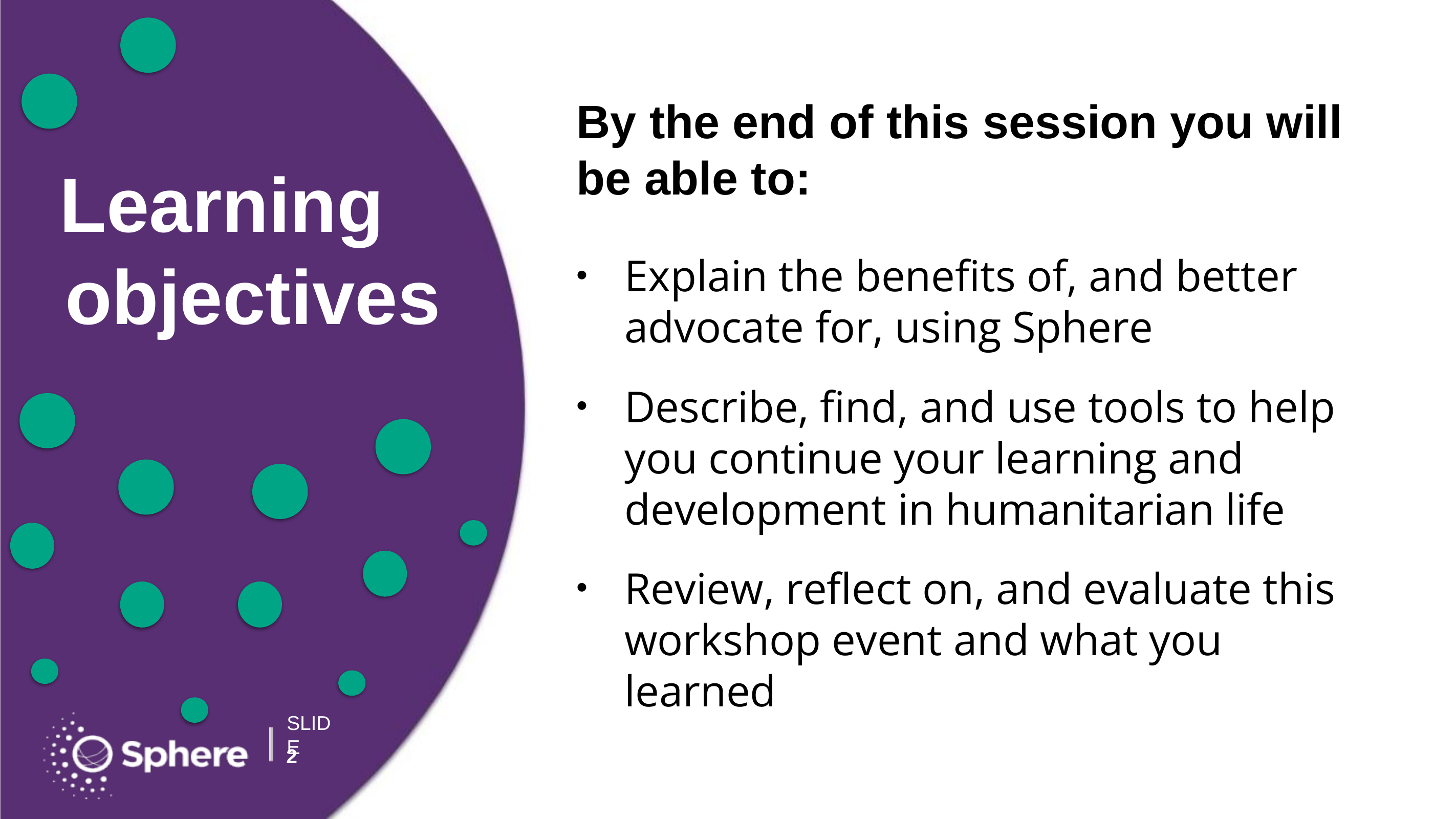

# By the end of this session you will be able to:
Explain the benefits of, and better advocate for, using Sphere
Describe, find, and use tools to help you continue your learning and development in humanitarian life
Review, reflect on, and evaluate this workshop event and what you learned
2